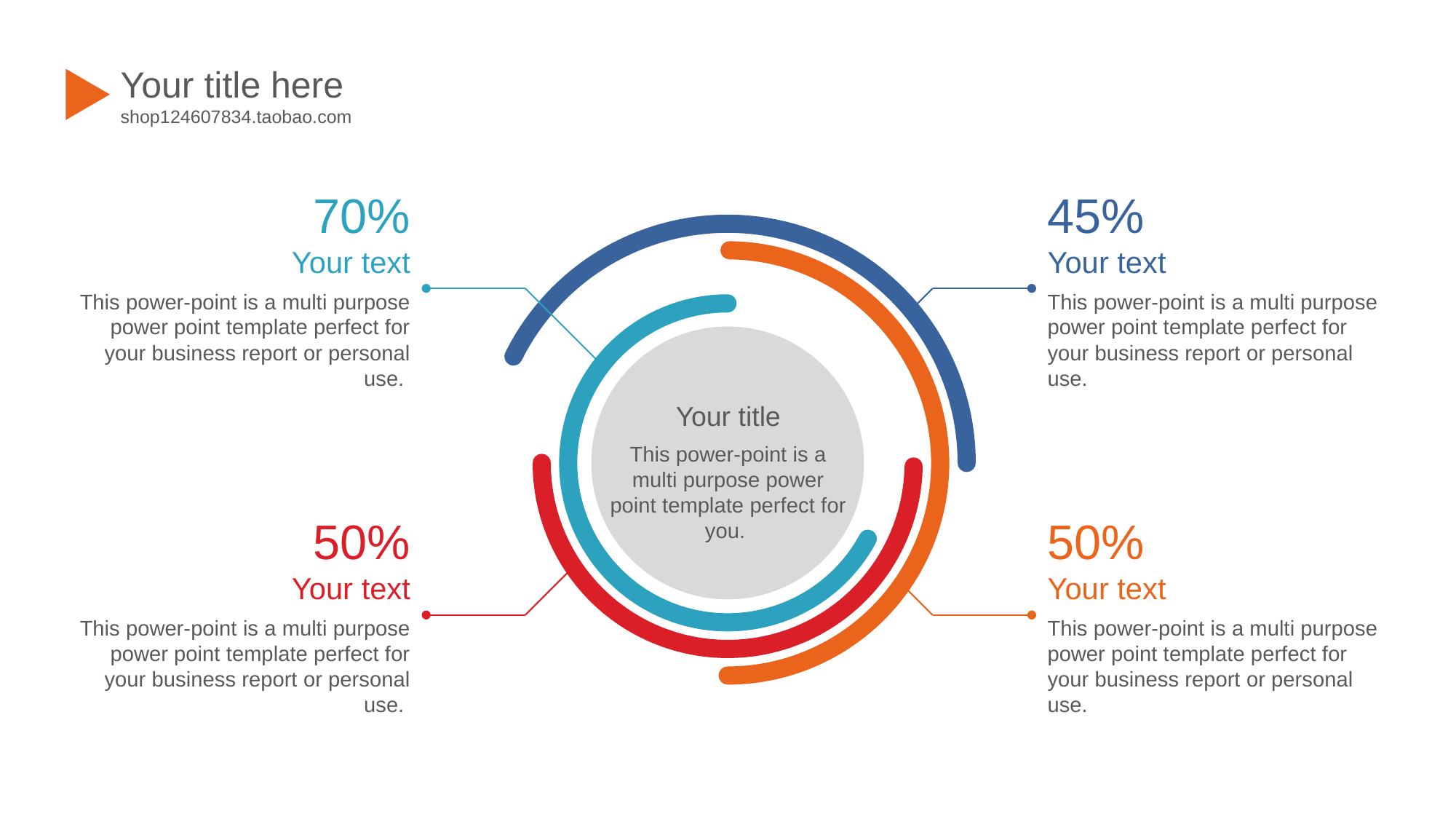

Your title here
shop124607834.taobao.com

70%
Your text
This power-point is a multi purpose power point template perfect for your business report or personal use.
50%
Your text
This power-point is a multi purpose power point template perfect for your business report or personal use.
45%
Your text
This power-point is a multi purpose power point template perfect for your business report or personal use.

Your title
This power-point is a multi purpose power point template perfect for you.
50%
Your text
This power-point is a multi purpose power point template perfect for your business report or personal use.